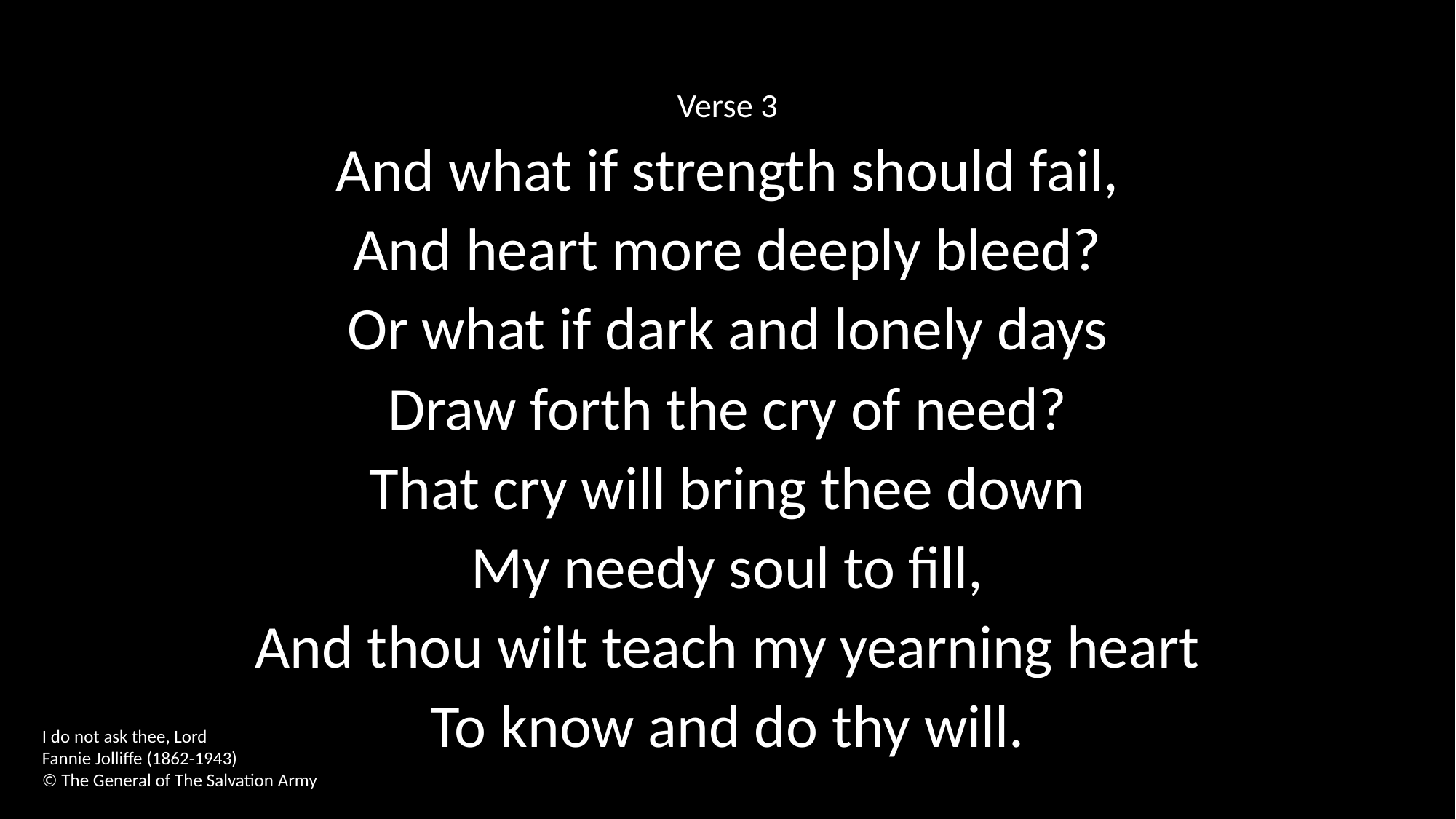

Verse 3
And what if strength should fail,
And heart more deeply bleed?
Or what if dark and lonely days
Draw forth the cry of need?
That cry will bring thee down
My needy soul to fill,
And thou wilt teach my yearning heart
To know and do thy will.
I do not ask thee, Lord
Fannie Jolliffe (1862-1943)
© The General of The Salvation Army